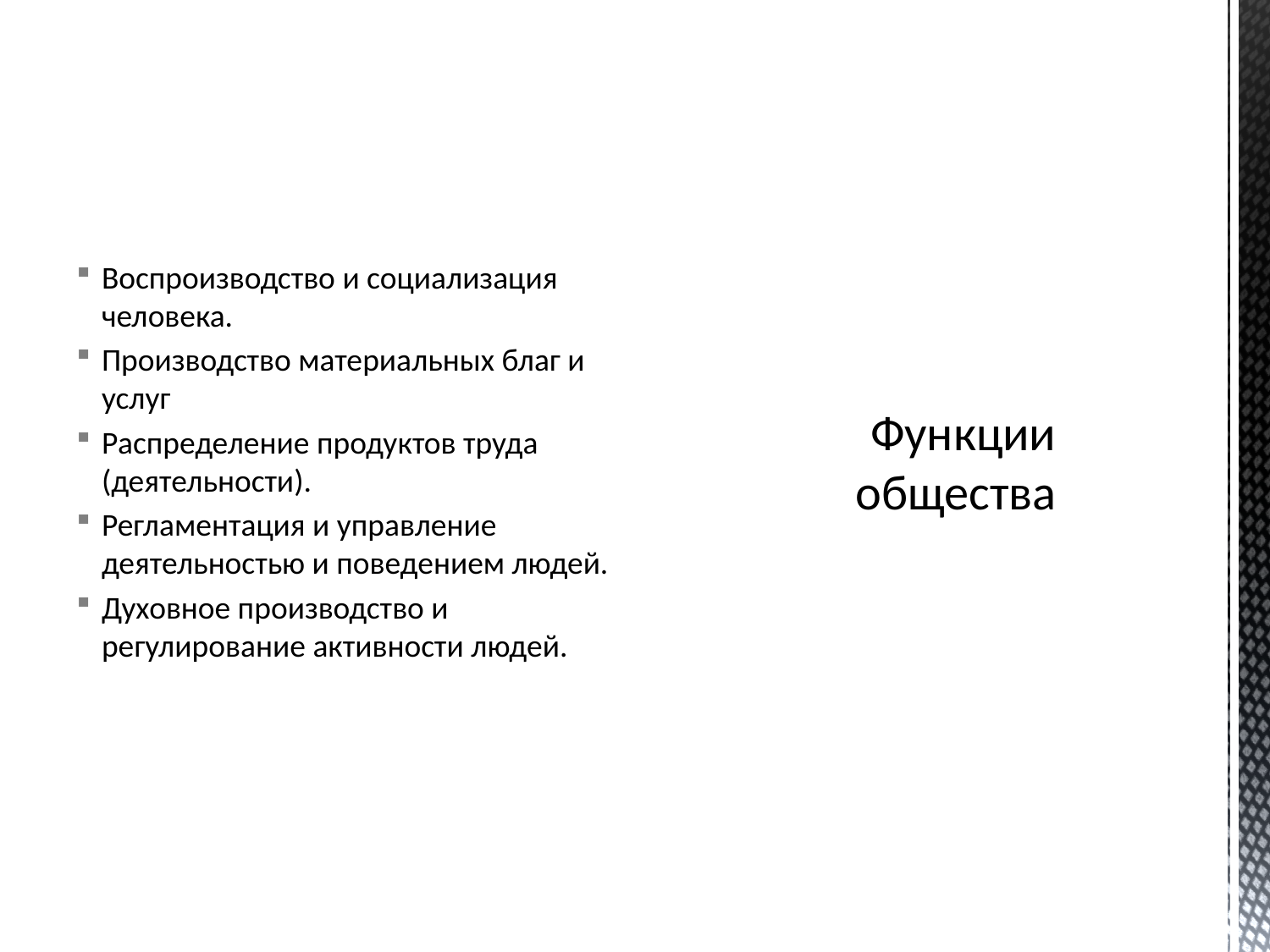

Воспроизводство и социализация человека.
Производство материальных благ и услуг
Распределение продуктов труда (деятельности).
Регламентация и управление деятельностью и поведением людей.
Духовное производство и регулирование активности людей.
# Функции общества